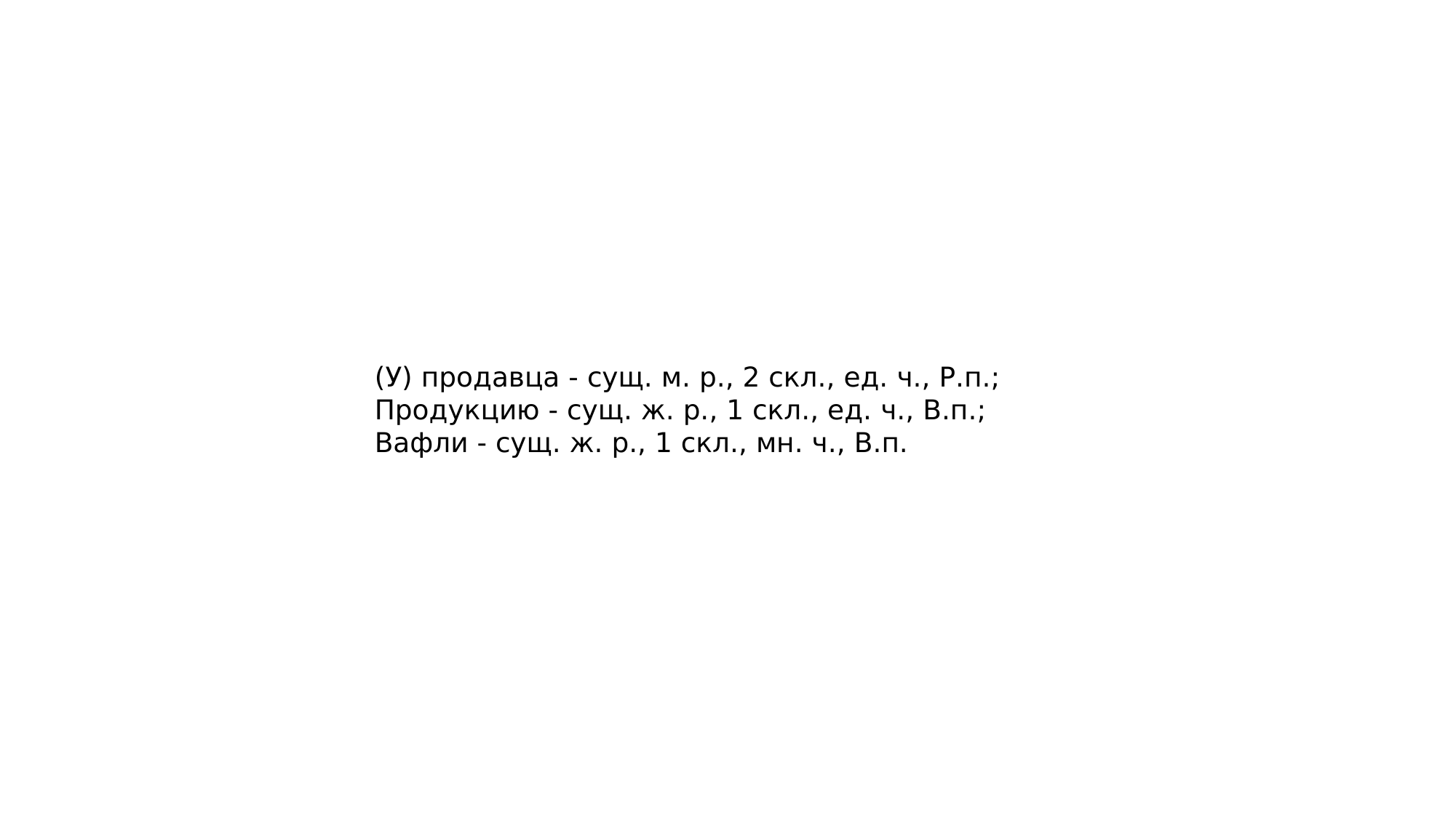

(У) продавца - сущ. м. р., 2 скл., ед. ч., Р.п.;
Продукцию - сущ. ж. р., 1 скл., ед. ч., В.п.;
Вафли - сущ. ж. р., 1 скл., мн. ч., В.п.